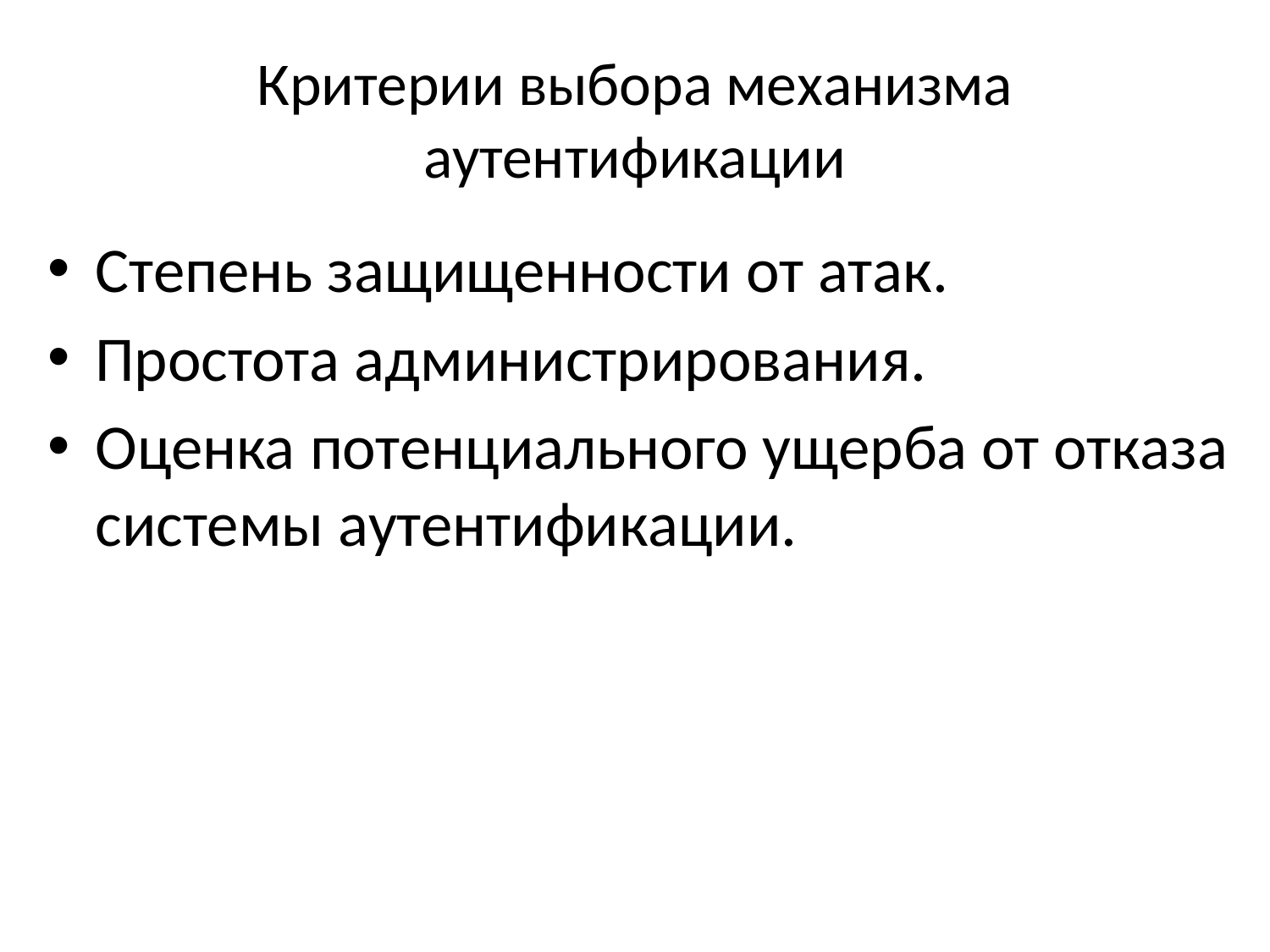

# Критерии выбора механизма аутентификации
Степень защищенности от атак.
Простота администрирования.
Оценка потенциального ущерба от отказа системы аутентификации.